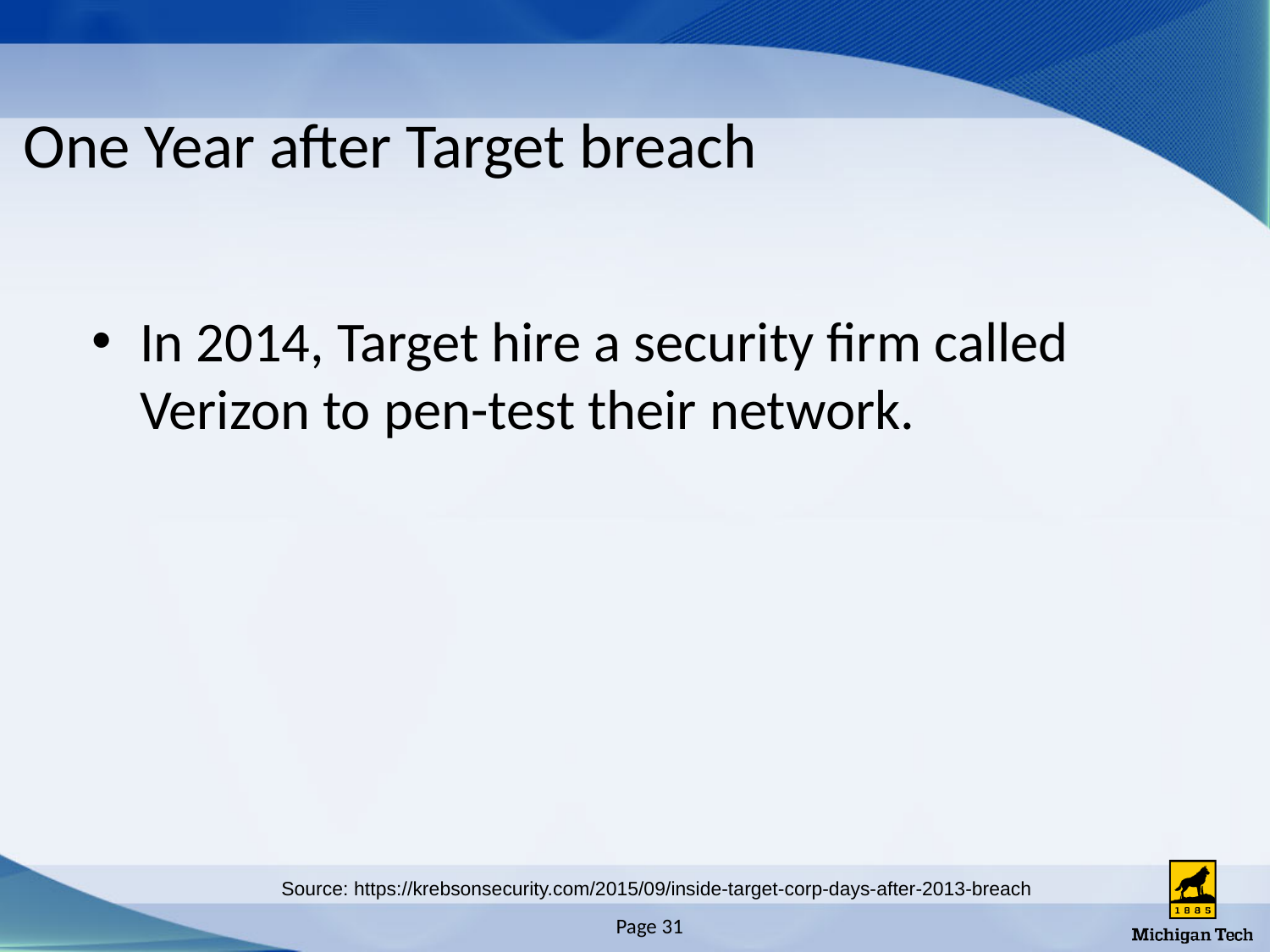

# One Year after Target breach
In 2014, Target hire a security firm called Verizon to pen-test their network.
Source: https://krebsonsecurity.com/2015/09/inside-target-corp-days-after-2013-breach